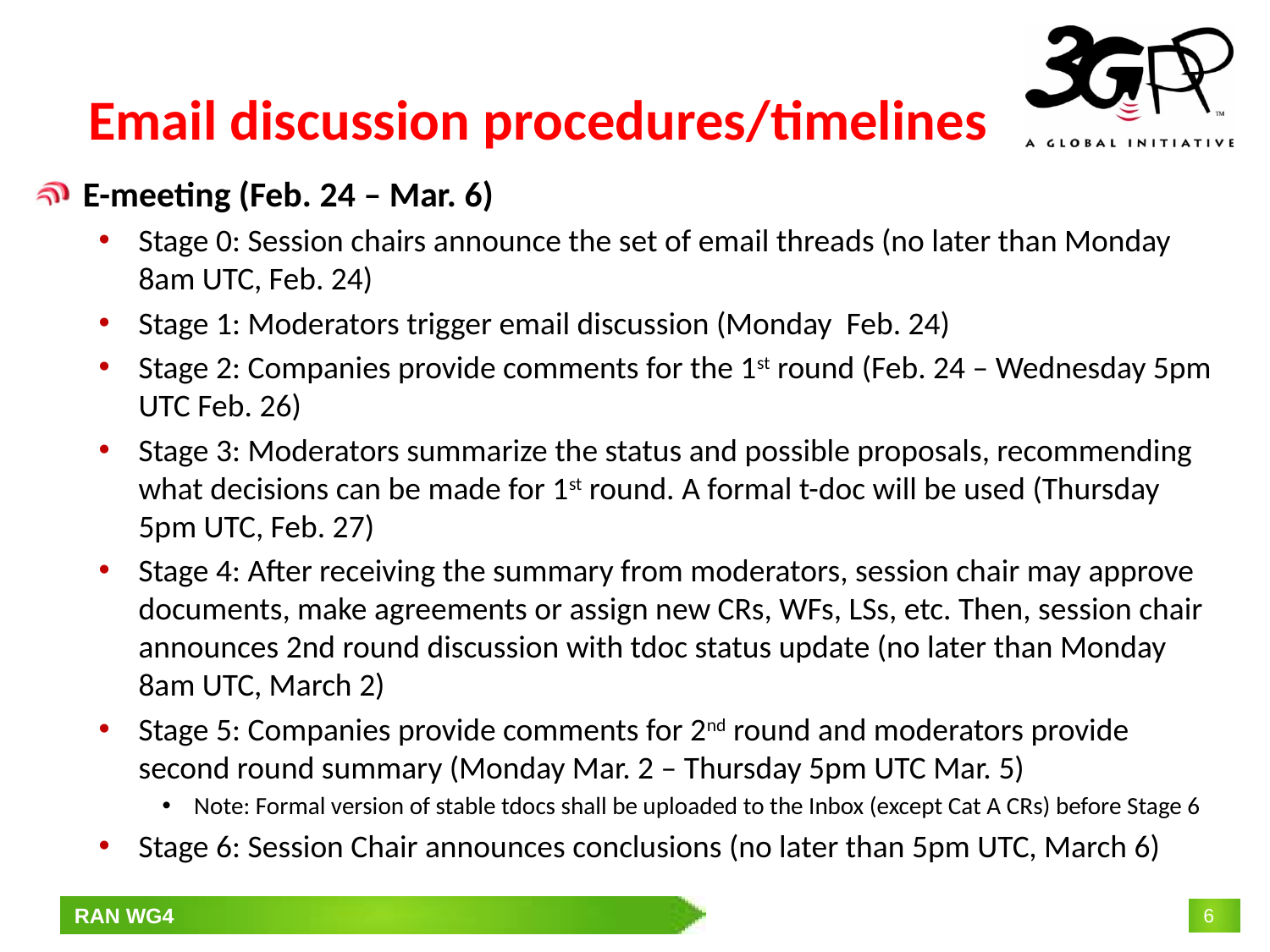

# Email discussion procedures/timelines
E-meeting (Feb. 24 – Mar. 6)
Stage 0: Session chairs announce the set of email threads (no later than Monday 8am UTC, Feb. 24)
Stage 1: Moderators trigger email discussion (Monday  Feb. 24)
Stage 2: Companies provide comments for the 1st round (Feb. 24 – Wednesday 5pm UTC Feb. 26)
Stage 3: Moderators summarize the status and possible proposals, recommending what decisions can be made for 1st round. A formal t-doc will be used (Thursday 5pm UTC, Feb. 27)
Stage 4: After receiving the summary from moderators, session chair may approve documents, make agreements or assign new CRs, WFs, LSs, etc. Then, session chair announces 2nd round discussion with tdoc status update (no later than Monday 8am UTC, March 2)
Stage 5: Companies provide comments for 2nd round and moderators provide second round summary (Monday Mar. 2 – Thursday 5pm UTC Mar. 5)
Note: Formal version of stable tdocs shall be uploaded to the Inbox (except Cat A CRs) before Stage 6
Stage 6: Session Chair announces conclusions (no later than 5pm UTC, March 6)